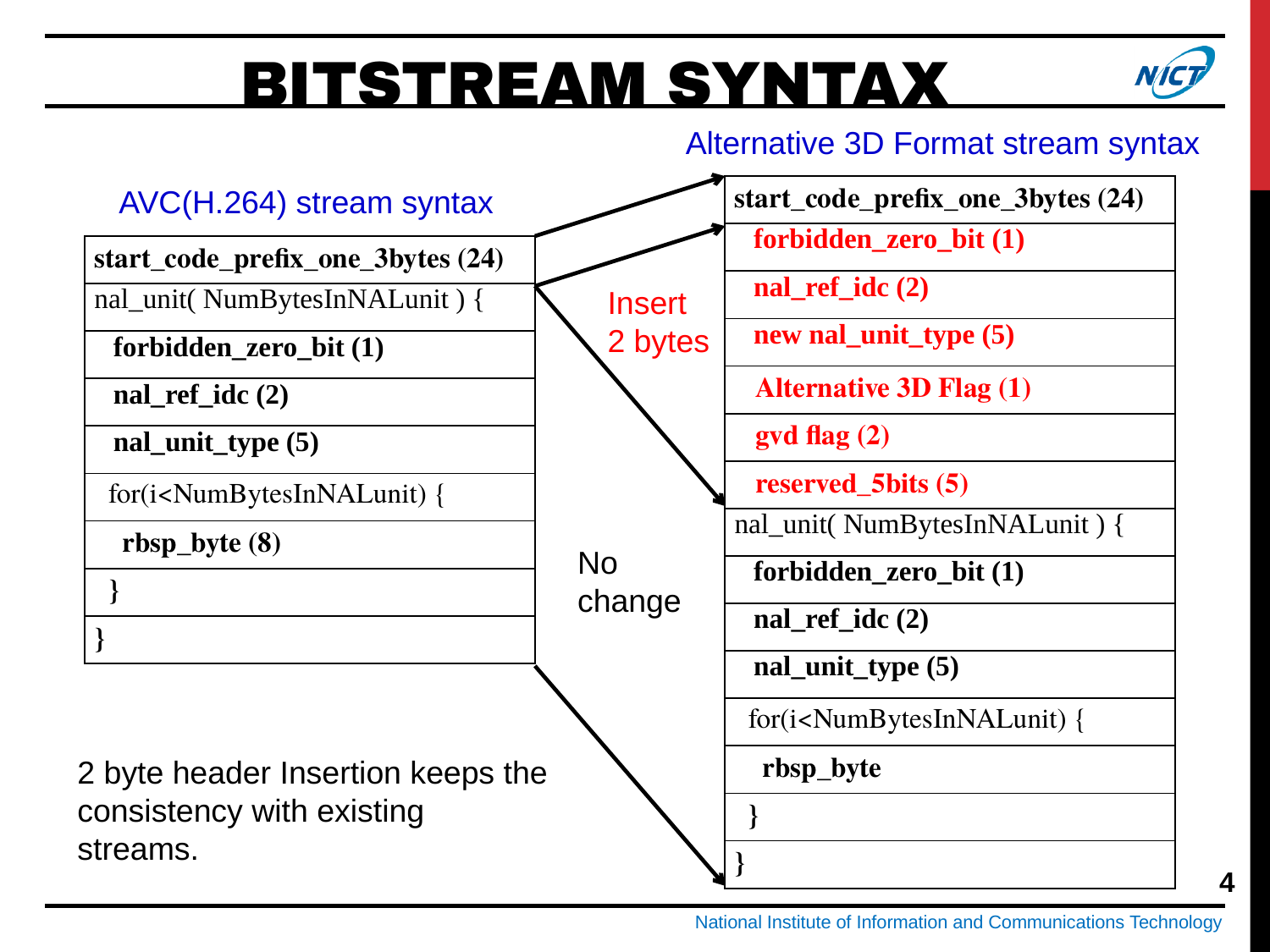

Bitstream syntax
Alternative 3D Format stream syntax
AVC(H.264) stream syntax
| start\_code\_prefix\_one\_3bytes (24) |
| --- |
| forbidden\_zero\_bit (1) |
| nal\_ref\_idc (2) |
| new nal\_unit\_type (5) |
| Alternative 3D Flag (1) |
| gvd flag (2) |
| reserved\_5bits (5) |
| nal\_unit( NumBytesInNALunit ) { |
| forbidden\_zero\_bit (1) |
| nal\_ref\_idc (2) |
| nal\_unit\_type (5) |
| for(i<NumBytesInNALunit) { |
| rbsp\_byte |
| } |
| } |
| start\_code\_prefix\_one\_3bytes (24) |
| --- |
| nal\_unit( NumBytesInNALunit ) { |
| forbidden\_zero\_bit (1) |
| nal\_ref\_idc (2) |
| nal\_unit\_type (5) |
| for(i<NumBytesInNALunit) { |
| rbsp\_byte (8) |
| } |
| } |
Insert 2 bytes
No change
2 byte header Insertion keeps the consistency with existing streams.
4